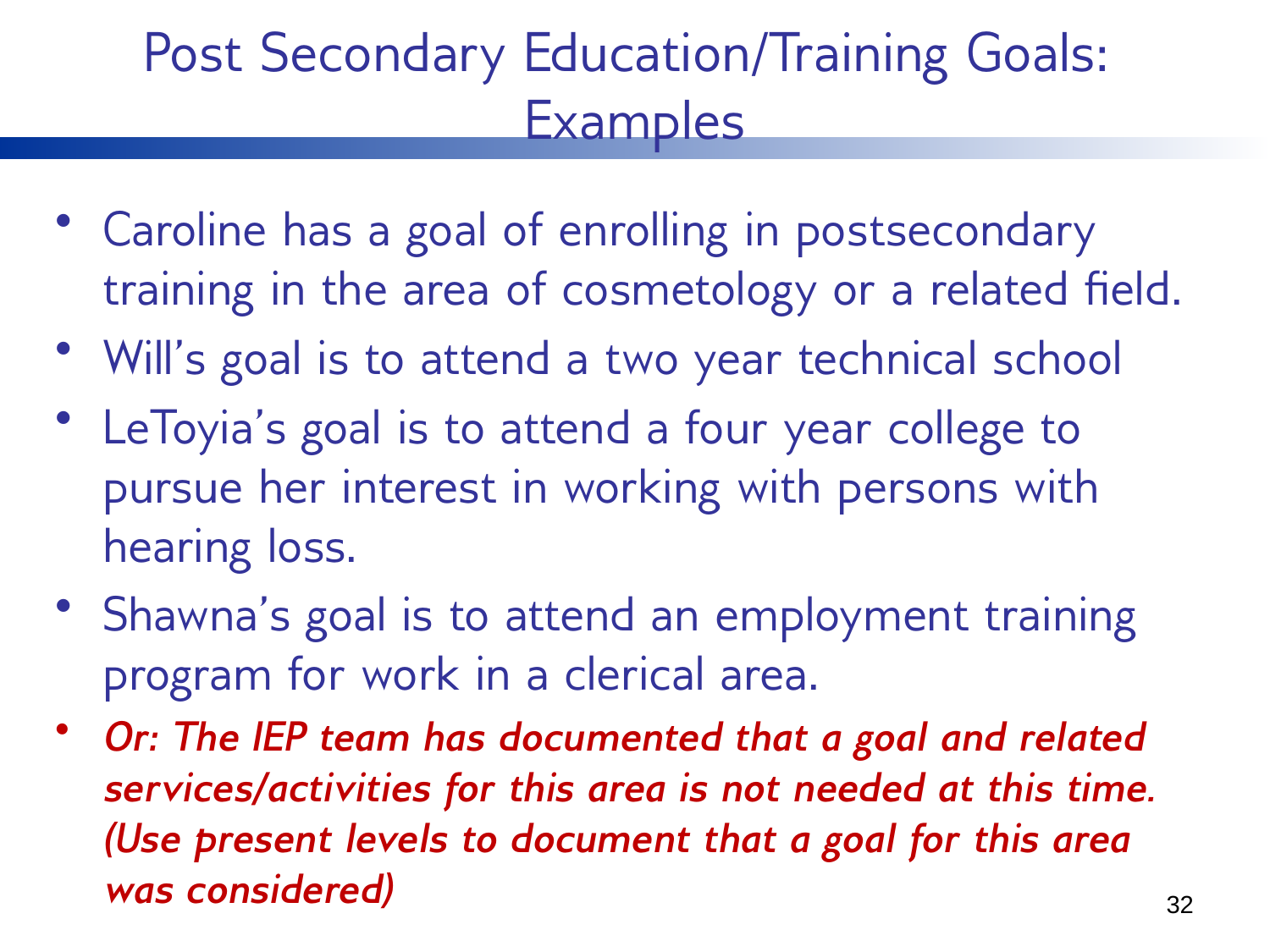

# Post Secondary Education/Training Goals: Examples
Caroline has a goal of enrolling in postsecondary training in the area of cosmetology or a related field.
Will’s goal is to attend a two year technical school
LeToyia’s goal is to attend a four year college to pursue her interest in working with persons with hearing loss.
Shawna’s goal is to attend an employment training program for work in a clerical area.
Or: The IEP team has documented that a goal and related services/activities for this area is not needed at this time. (Use present levels to document that a goal for this area was considered)

32